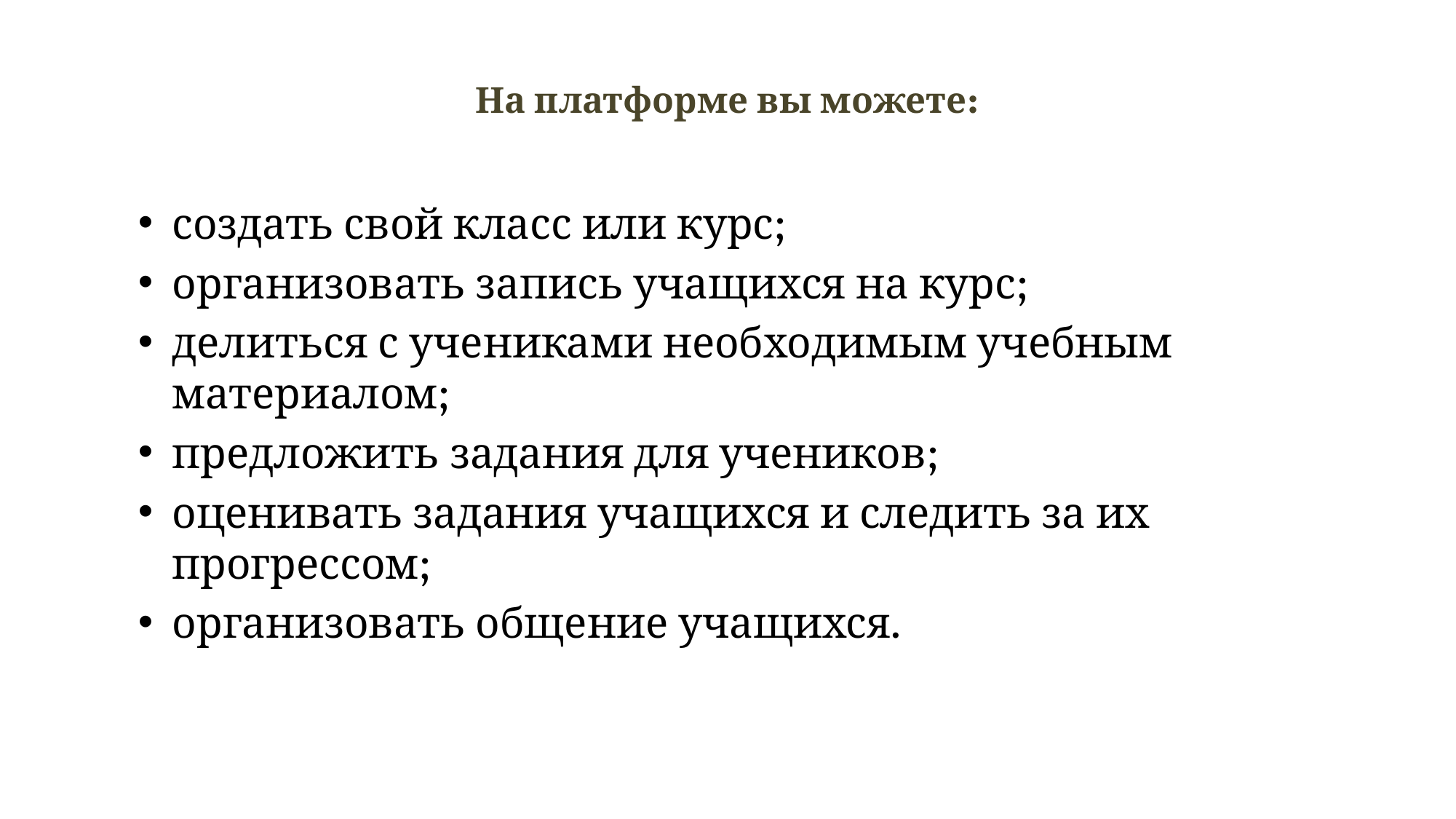

# На платформе вы можете:
создать свой класс или курс;
организовать запись учащихся на курс;
делиться с учениками необходимым учебным материалом;
предложить задания для учеников;
оценивать задания учащихся и следить за их прогрессом;
организовать общение учащихся.